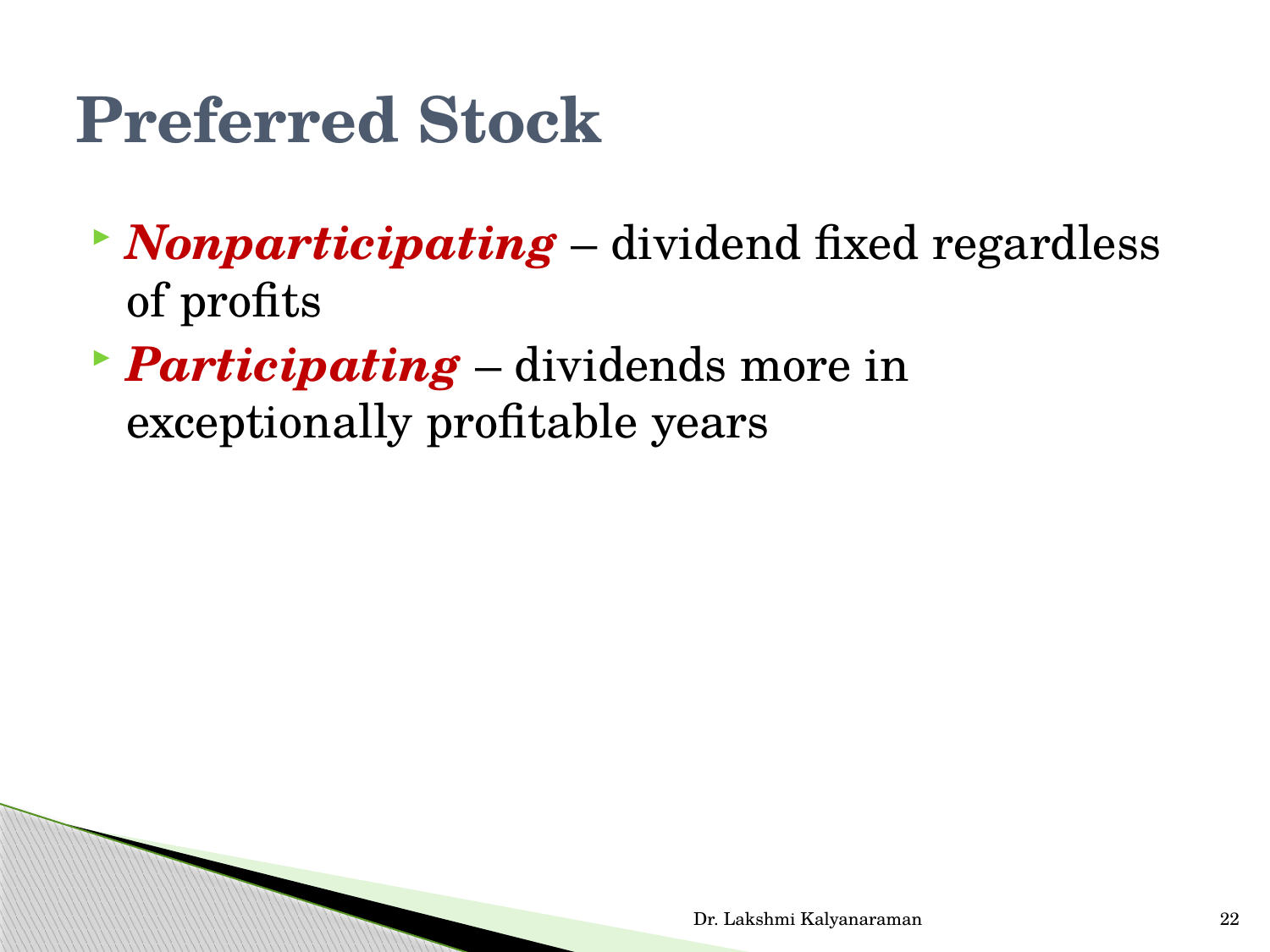

# Preferred Stock
Nonparticipating – dividend fixed regardless of profits
Participating – dividends more in exceptionally profitable years

Dr. Lakshmi Kalyanaraman
22